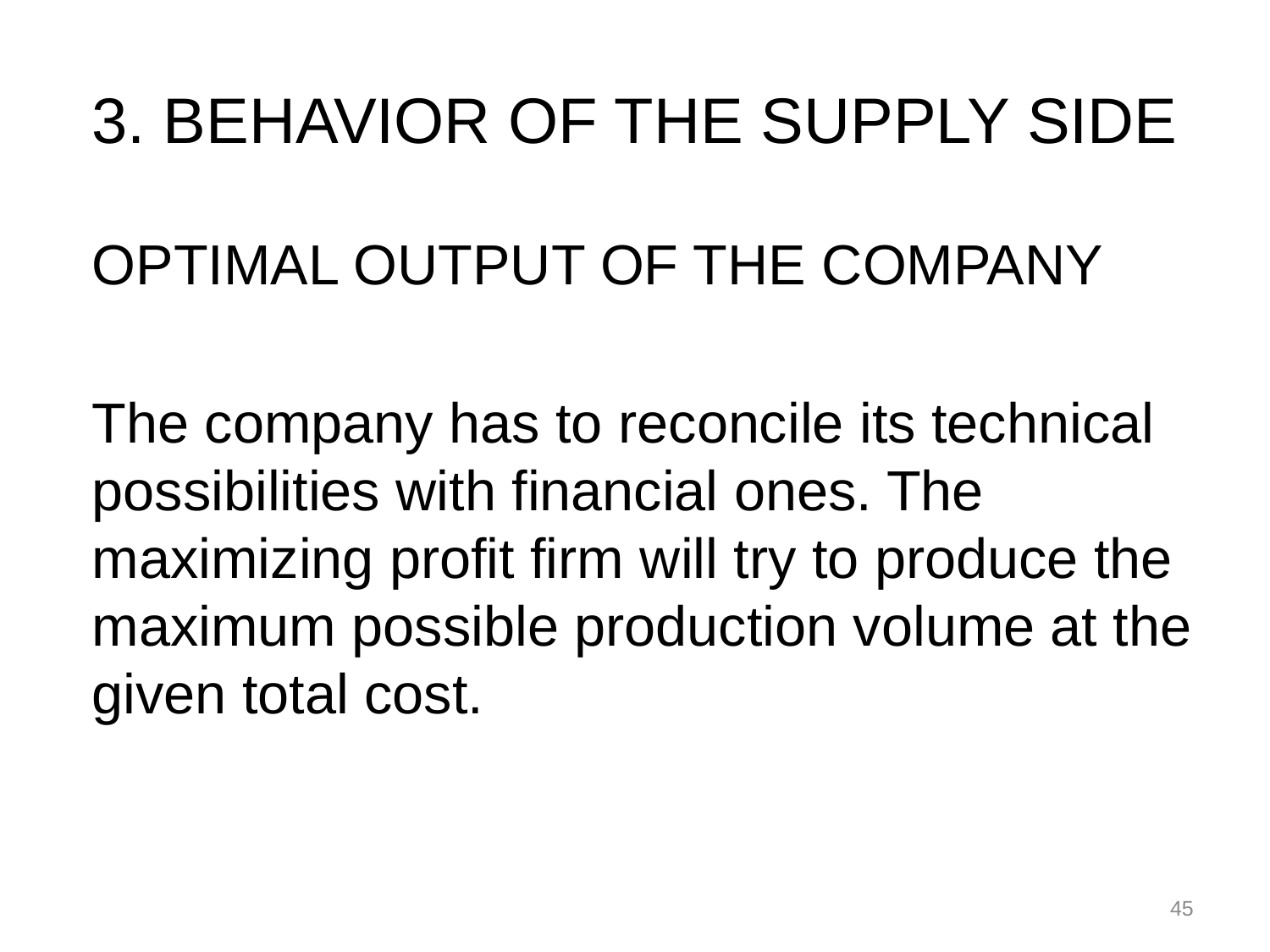

# 3. BEHAVIOR OF THE SUPPLY SIDE
OPTIMAL OUTPUT OF THE COMPANY

The company has to reconcile its technical possibilities with financial ones. The maximizing profit firm will try to produce the maximum possible production volume at the given total cost.
45